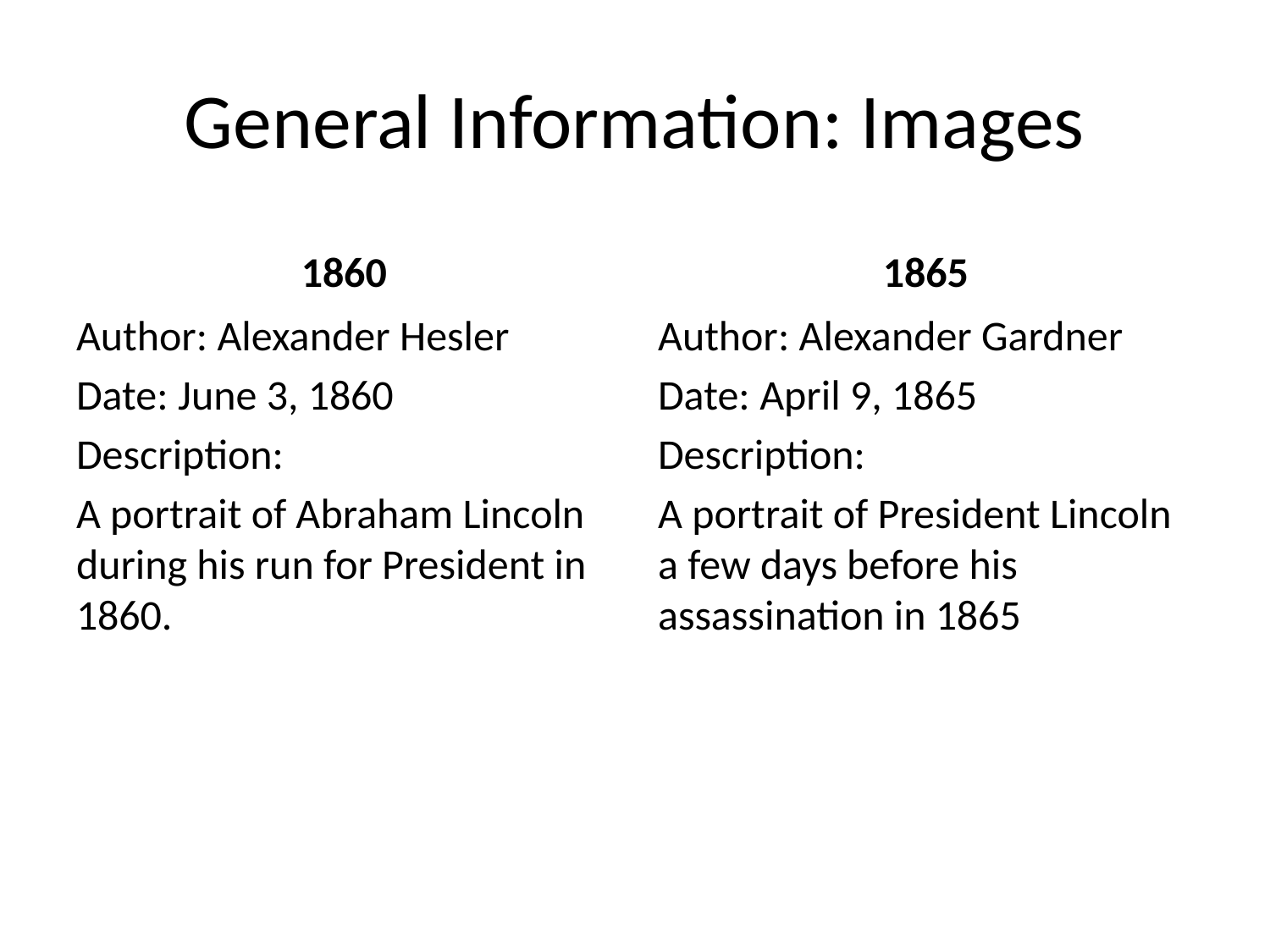

# General Information: Images
1860
1865
Author: Alexander Hesler
Date: June 3, 1860
Description:
A portrait of Abraham Lincoln during his run for President in 1860.

Author: Alexander Gardner
Date: April 9, 1865
Description:
A portrait of President Lincoln a few days before his assassination in 1865